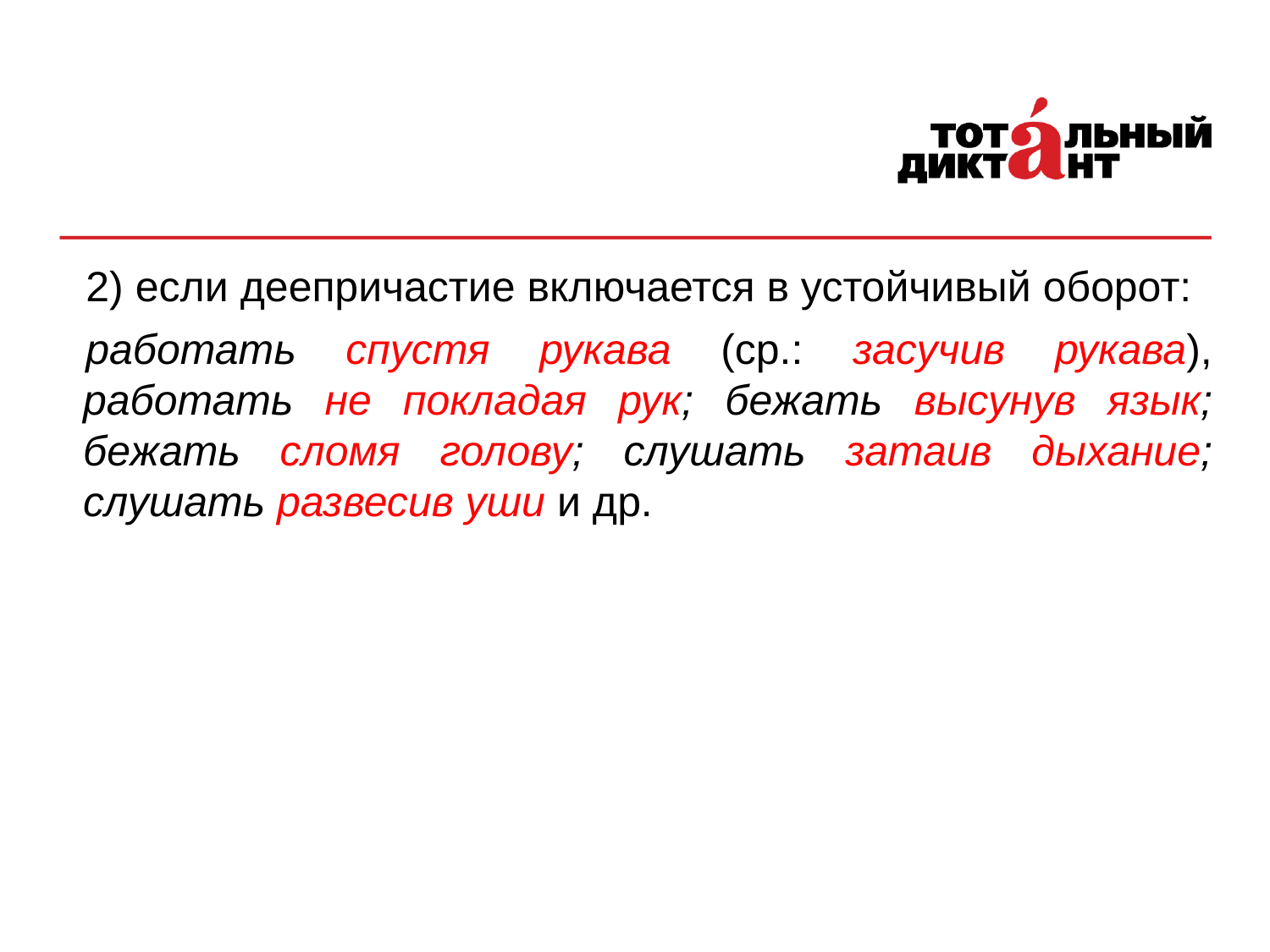

2) если деепричастие включается в устойчивый оборот:
работать спустя рукава (ср.: засучив рукава), работать не покладая рук; бежать высунув язык; бежать сломя голову; слушать затаив дыхание; слушать развесив уши и др.